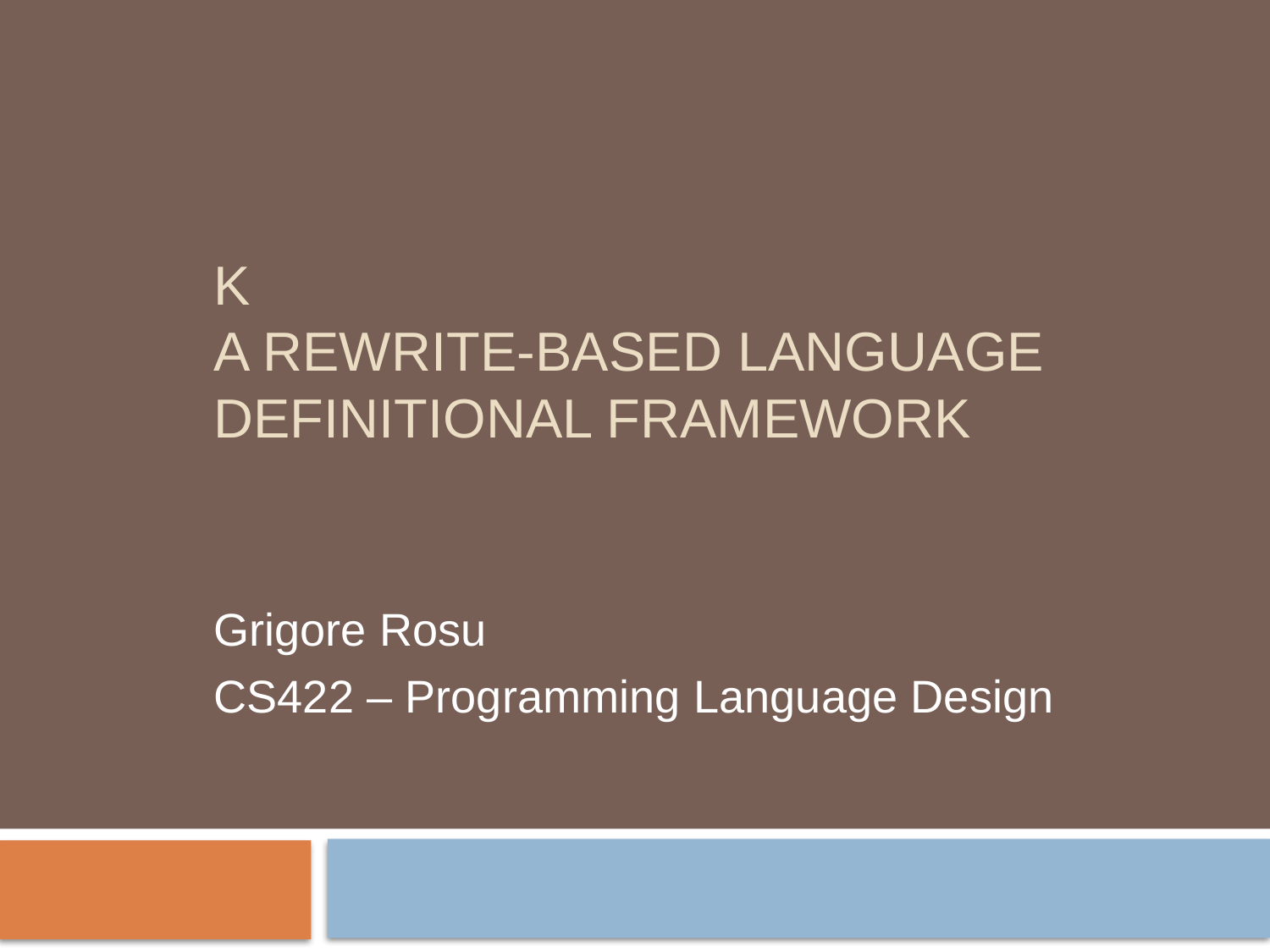

# K A rewrite-based Language Definitional Framework
Grigore Rosu
CS422 – Programming Language Design